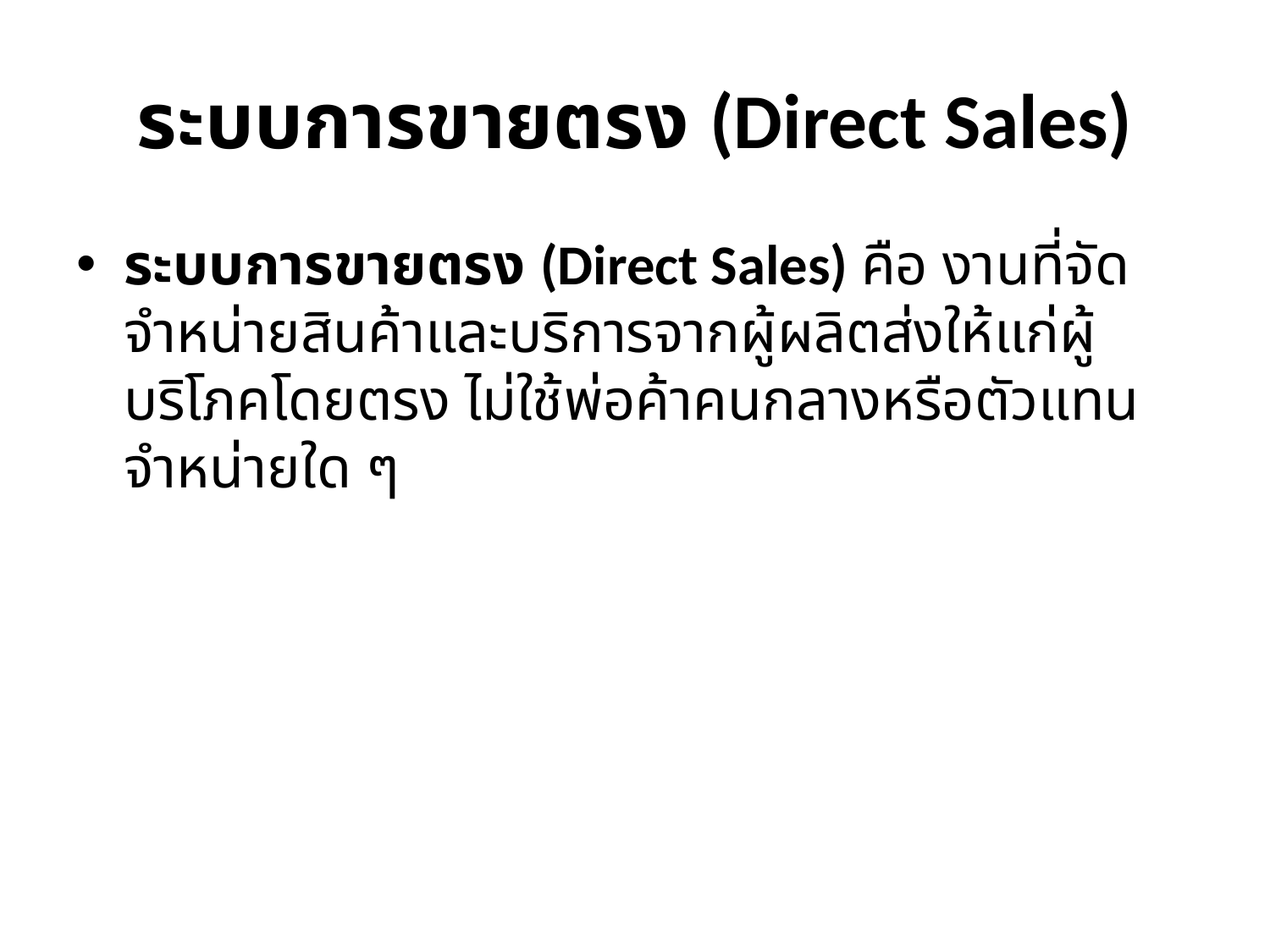

# ระบบการขายตรง (Direct Sales)
ระบบการขายตรง (Direct Sales) คือ งานที่จัดจำหน่ายสินค้าและบริการจากผู้ผลิตส่งให้แก่ผู้บริโภคโดยตรง ไม่ใช้พ่อค้าคนกลางหรือตัวแทนจำหน่ายใด ๆ